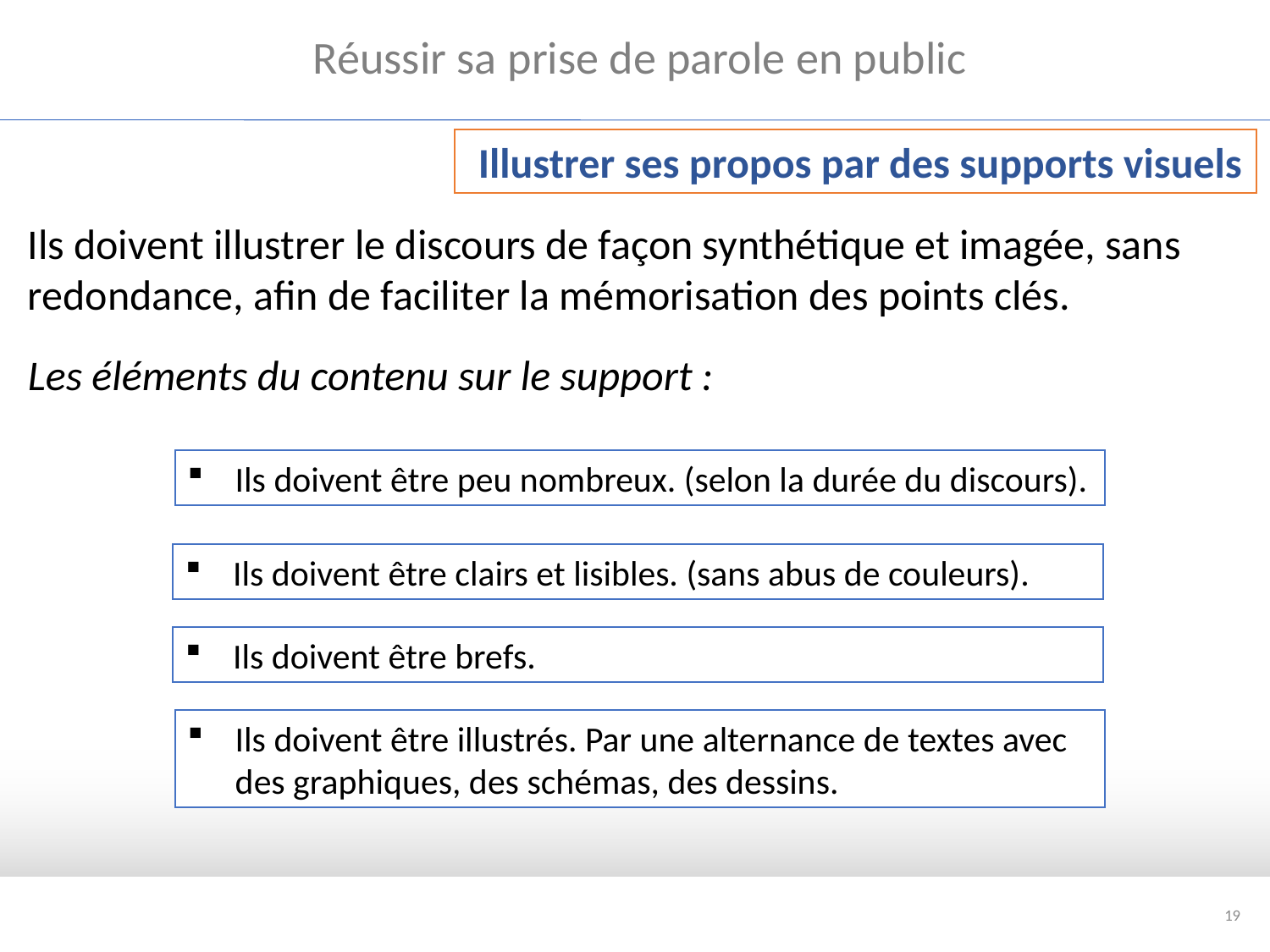

Réussir sa prise de parole en public
 Illustrer ses propos par des supports visuels
Ils doivent illustrer le discours de façon synthétique et imagée, sans redondance, afin de faciliter la mémorisation des points clés.

Les éléments du contenu sur le support :

Ils doivent être peu nombreux. (selon la durée du discours).
Ils doivent être clairs et lisibles. (sans abus de couleurs).

Ils doivent être brefs.
Ils doivent être illustrés. Par une alternance de textes avec des graphiques, des schémas, des dessins.
19